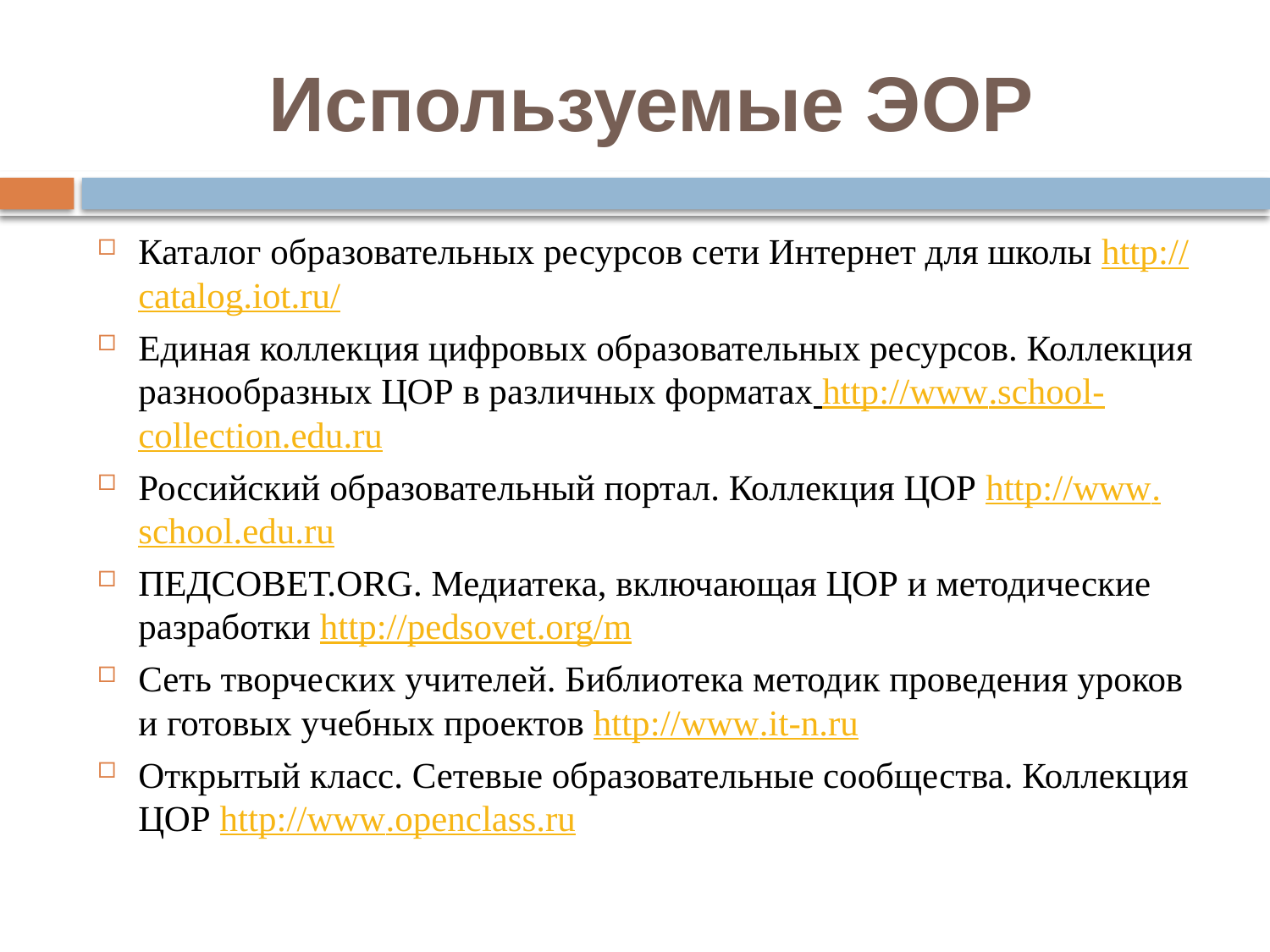

# Используемые ЭОР
Каталог образовательных ресурсов сети Интернет для школы http://catalog.iot.ru/
Единая коллекция цифровых образовательных ресурсов. Коллекция разнообразных ЦОР в различных форматах http://www.school-collection.edu.ru
Российский образовательный портал. Коллекция ЦОР http://www.school.edu.ru
ПЕДСОВЕТ.ORG. Медиатека, включающая ЦОР и методические разработки http://pedsovet.org/m
Сеть творческих учителей. Библиотека методик проведения уроков и готовых учебных проектов http://www.it-n.ru
Открытый класс. Сетевые образовательные сообщества. Коллекция ЦОР http://www.openclass.ru